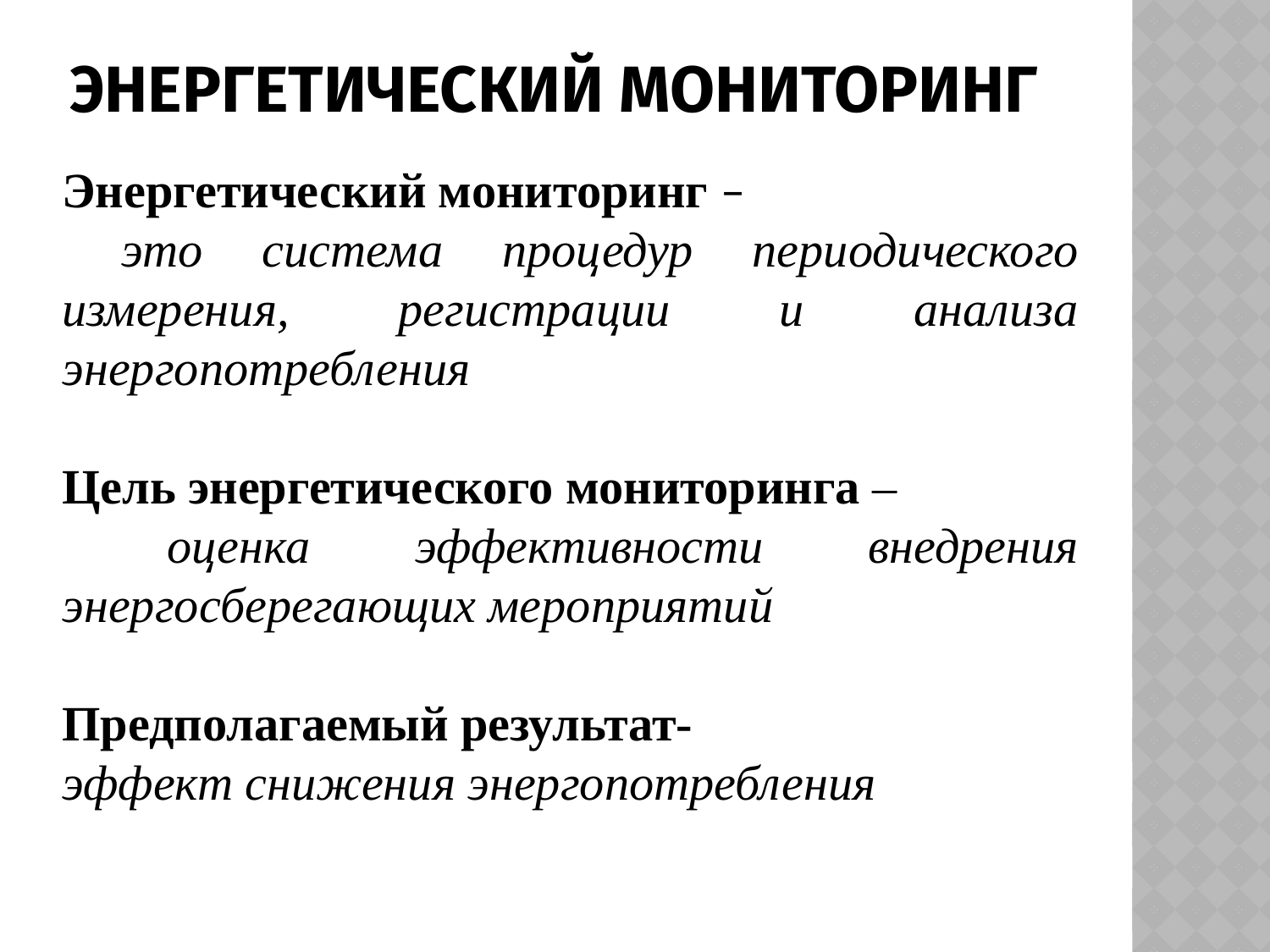

# Энергетический мониторинг
Энергетический мониторинг –
 это система процедур периодического измерения, регистрации и анализа энергопотребления

Цель энергетического мониторинга –
 оценка эффективности внедрения энергосберегающих мероприятий

Предполагаемый результат-
эффект снижения энергопотребления